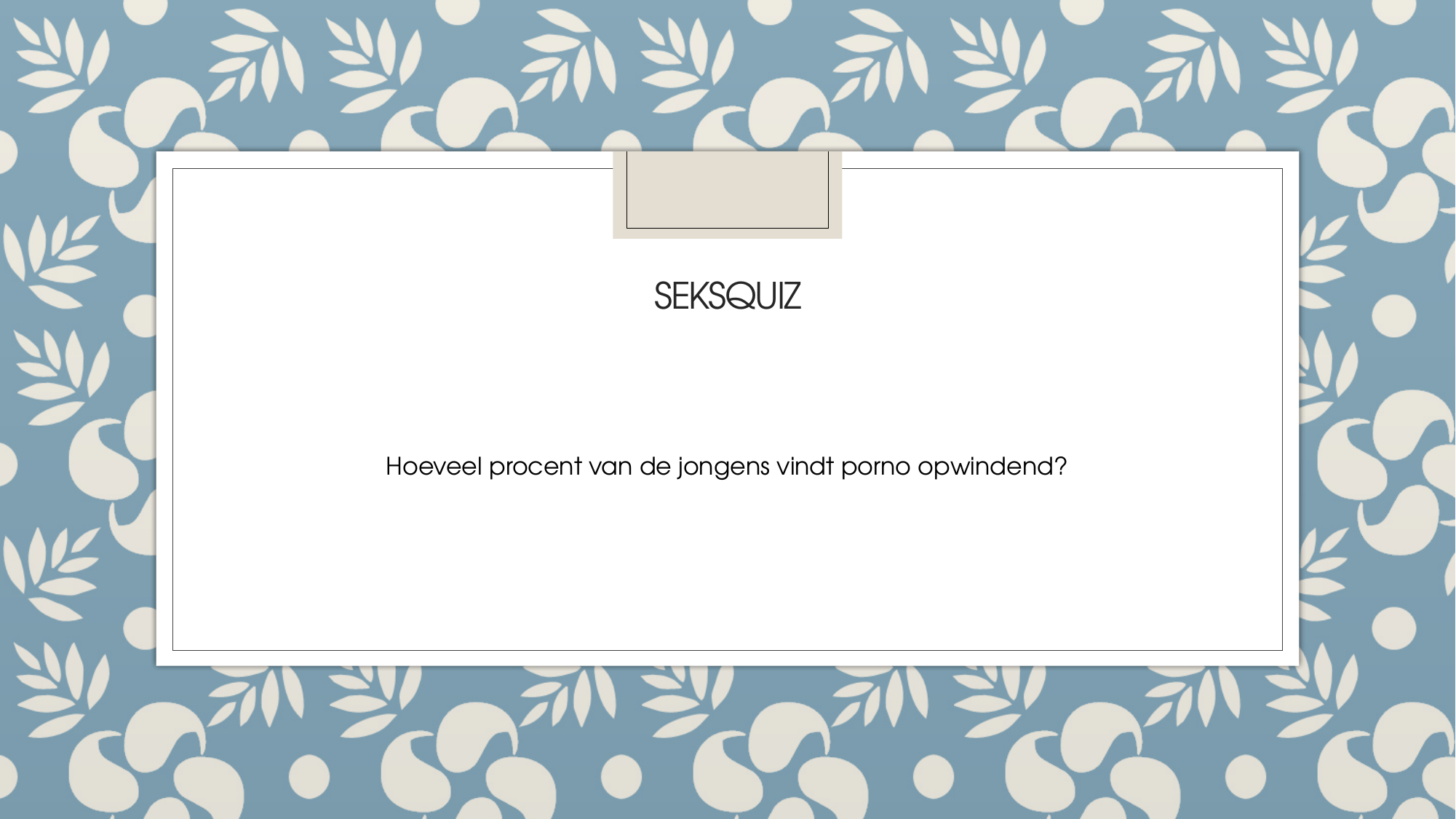

# Seksquiz
Hoeveel procent van de jongens vindt porno opwindend?